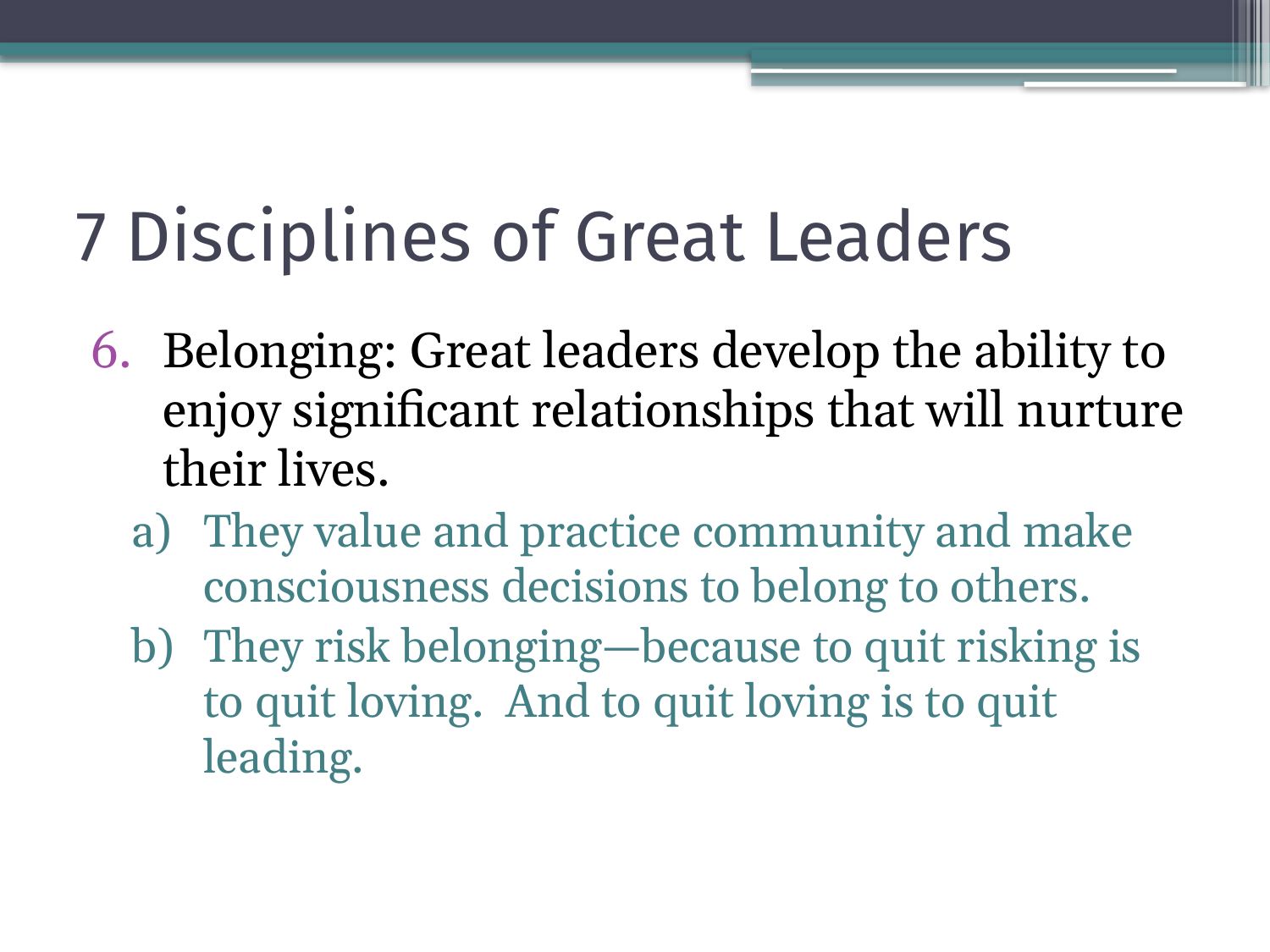

# 7 Disciplines of Great Leaders
Belonging: Great leaders develop the ability to enjoy significant relationships that will nurture their lives.
They value and practice community and make consciousness decisions to belong to others.
They risk belonging—because to quit risking is to quit loving.  And to quit loving is to quit leading.